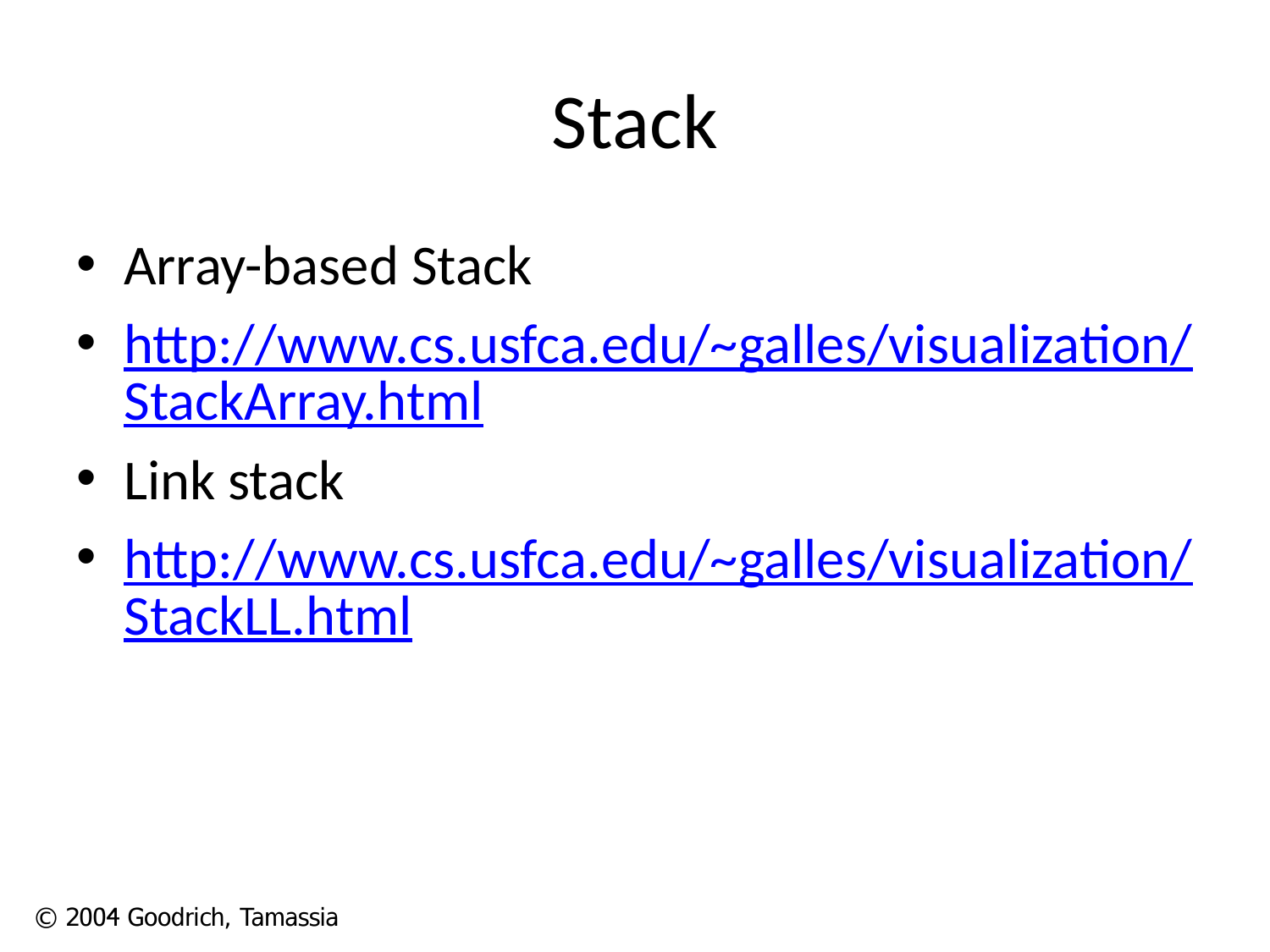

# Stack
Array-based Stack
http://www.cs.usfca.edu/~galles/visualization/StackArray.html
Link stack
http://www.cs.usfca.edu/~galles/visualization/StackLL.html